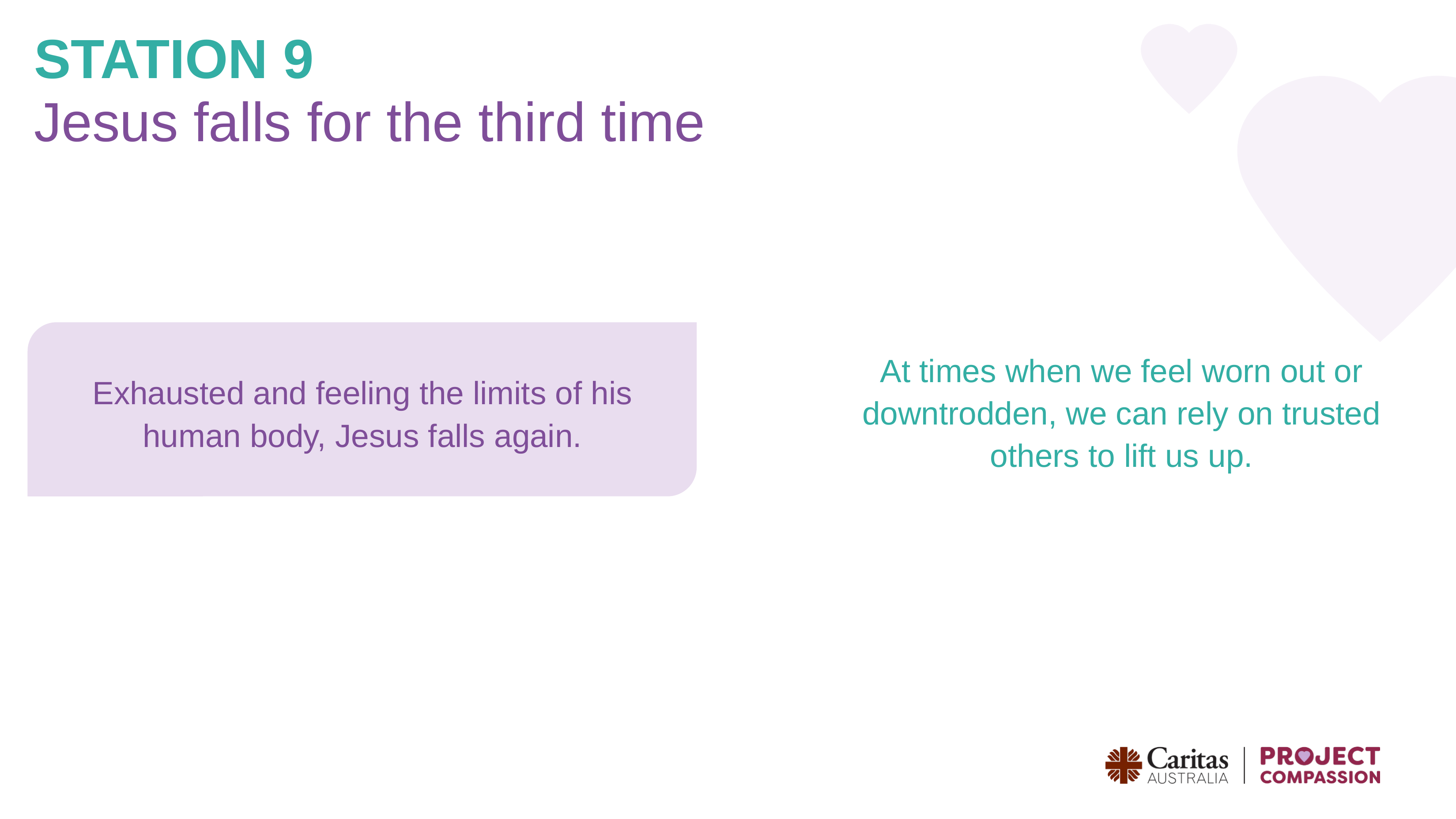

STATION 9
Jesus falls for the third time

At times when we feel worn out or downtrodden, we can rely on trusted others to lift us up.
Exhausted and feeling the limits of his human body, Jesus falls again.